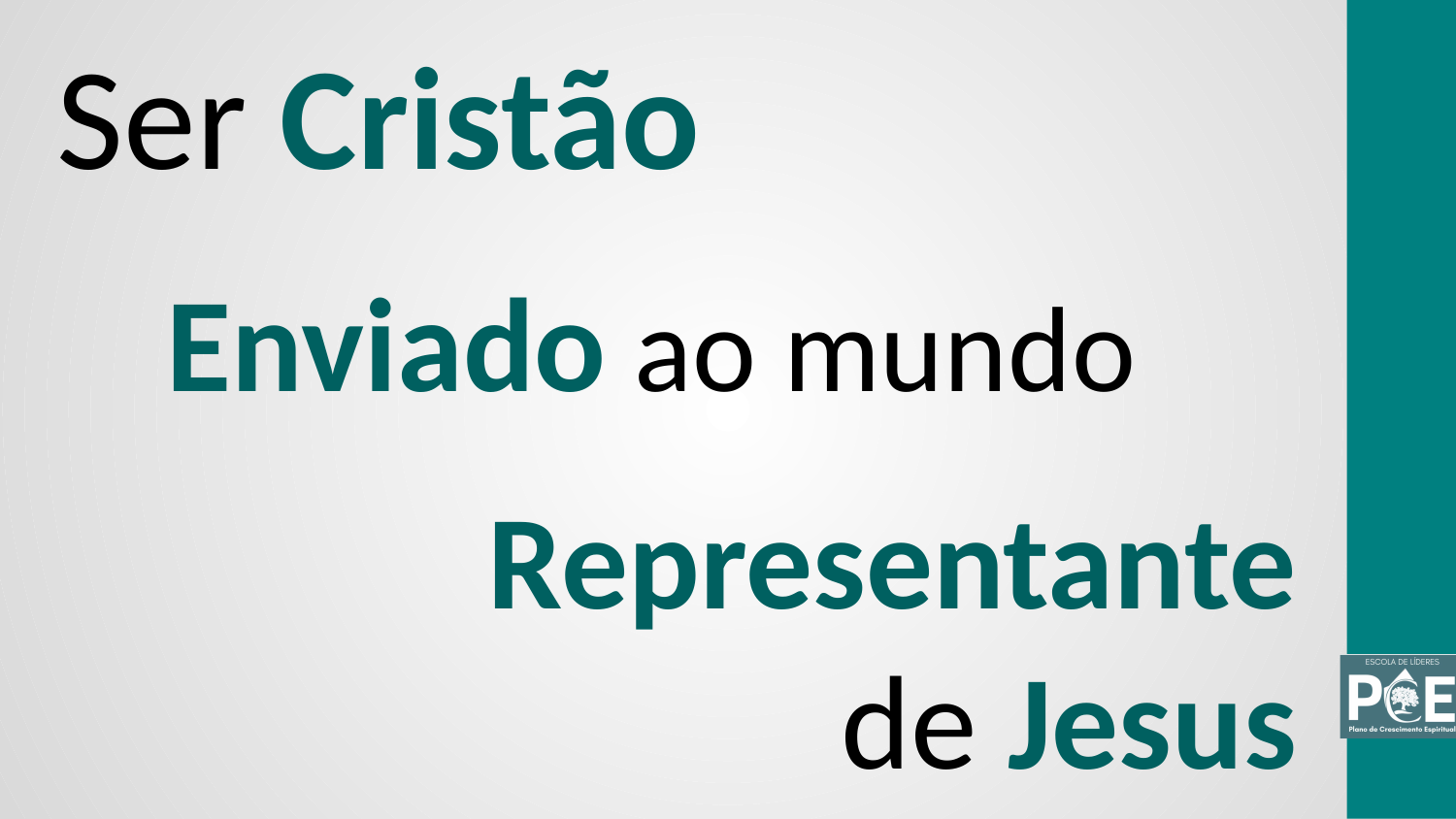

Ser Cristão
Enviado ao mundo
Representante
de Jesus